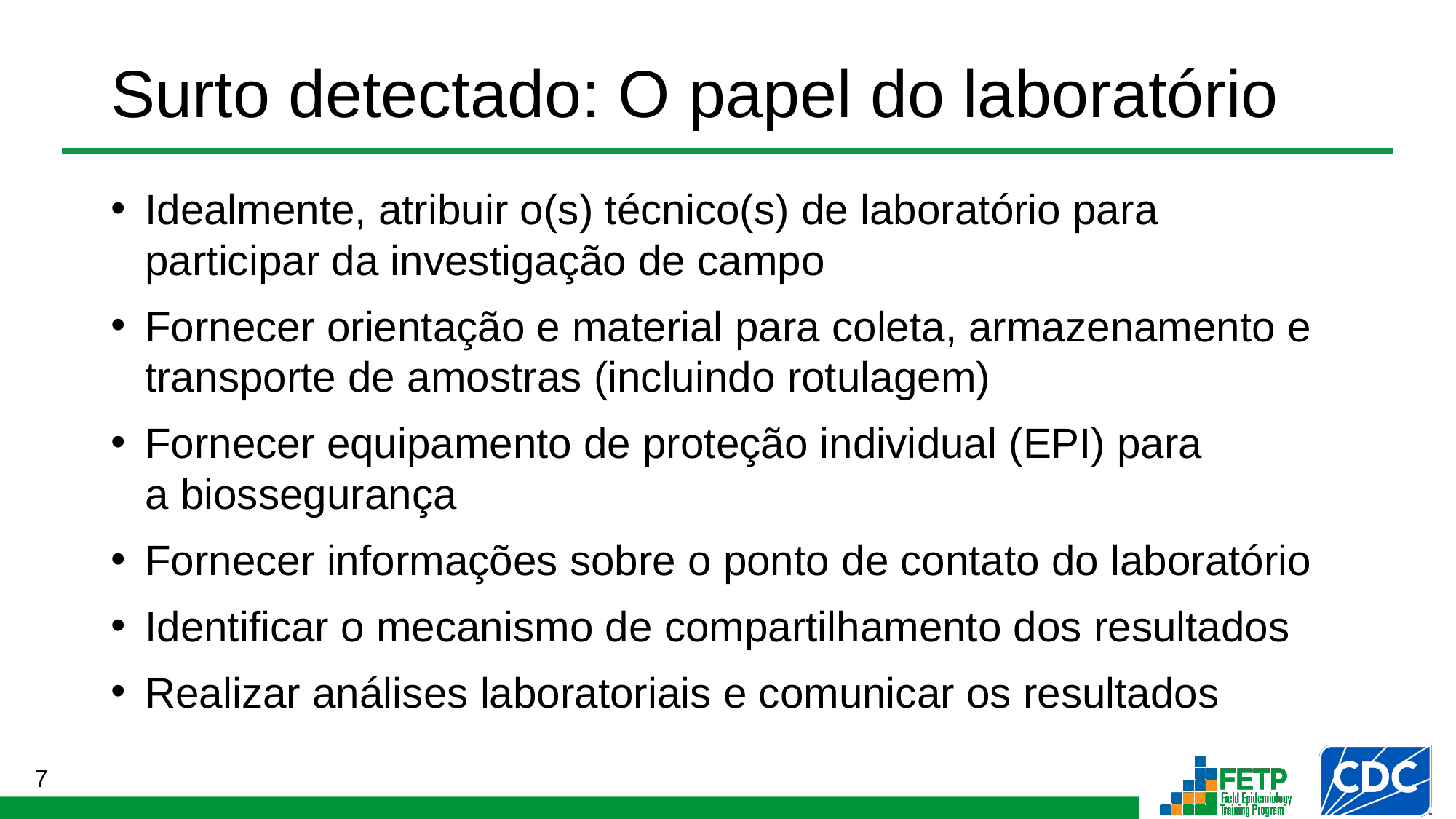

# Surto detectado: O papel do laboratório
Idealmente, atribuir o(s) técnico(s) de laboratório para participar da investigação de campo
Fornecer orientação e material para coleta, armazenamento e transporte de amostras (incluindo rotulagem)
Fornecer equipamento de proteção individual (EPI) para
a biossegurança
Fornecer informações sobre o ponto de contato do laboratório
Identificar o mecanismo de compartilhamento dos resultados
Realizar análises laboratoriais e comunicar os resultados